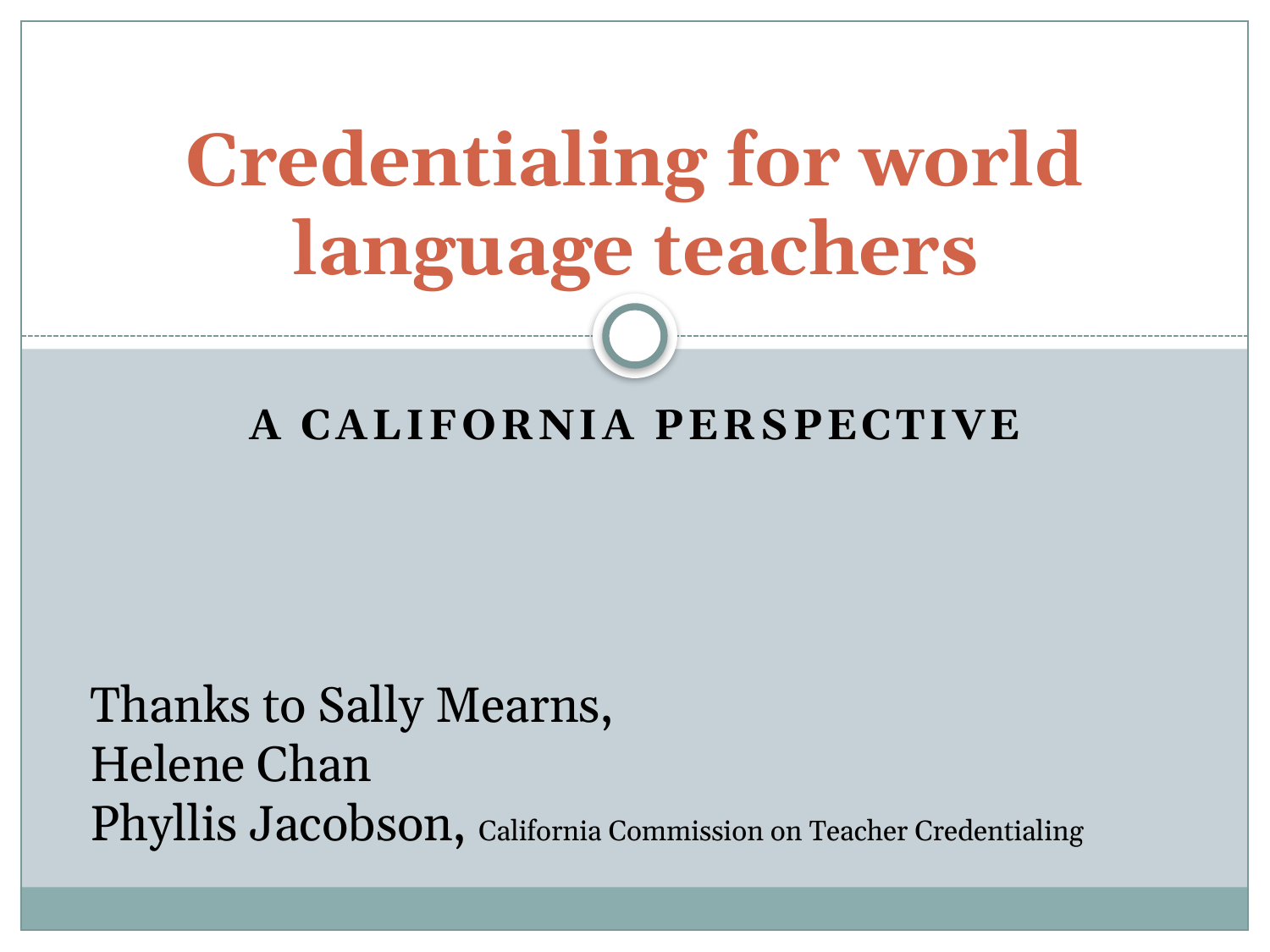

# Credentialing for world language teachers
A California perspective
Thanks to Sally Mearns,
Helene Chan
Phyllis Jacobson, California Commission on Teacher Credentialing